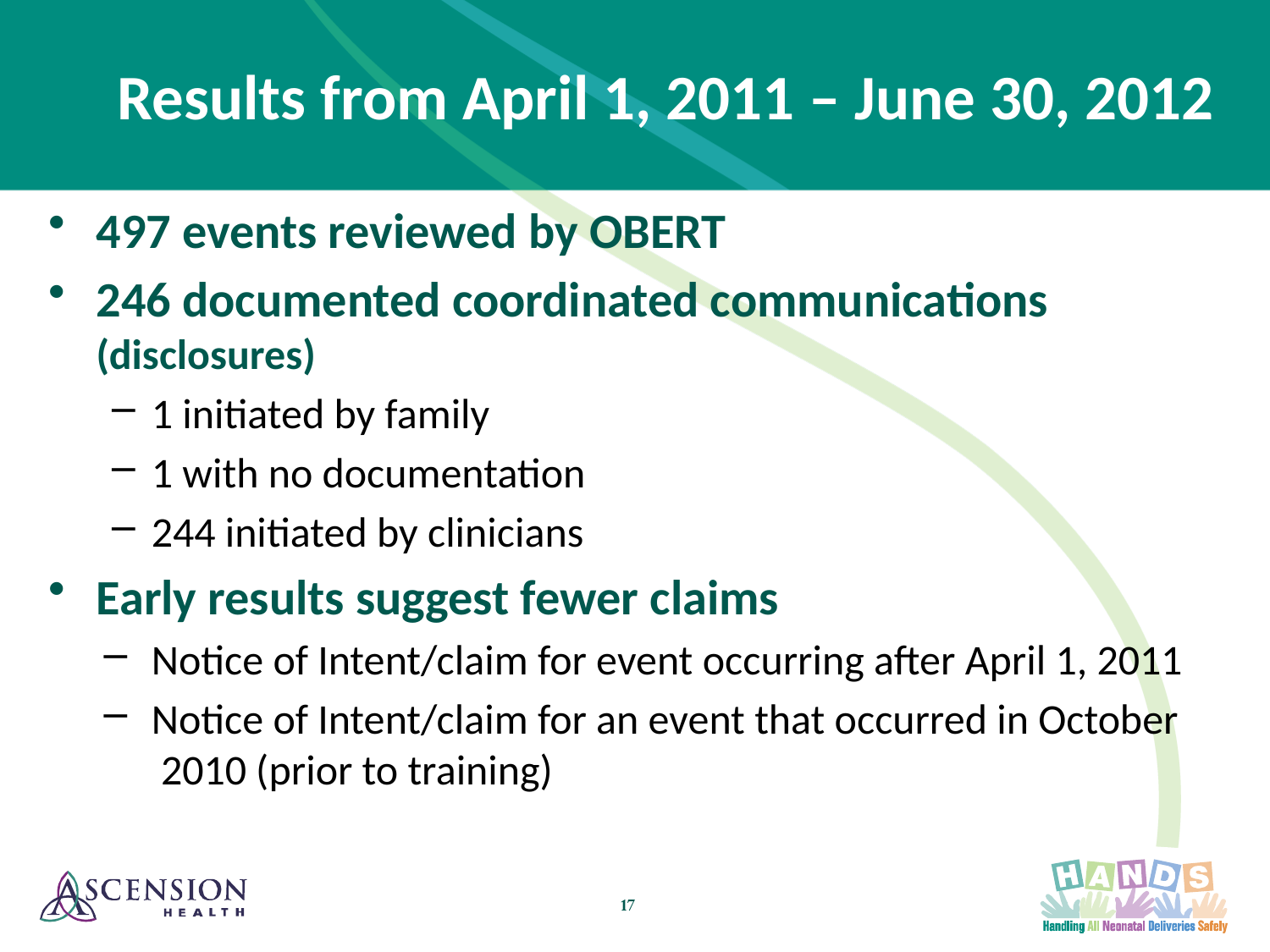

# Results from April 1, 2011 – June 30, 2012
497 events reviewed by OBERT
246 documented coordinated communications (disclosures)
1 initiated by family
1 with no documentation
244 initiated by clinicians
Early results suggest fewer claims
Notice of Intent/claim for event occurring after April 1, 2011
Notice of Intent/claim for an event that occurred in October        2010 (prior to training)